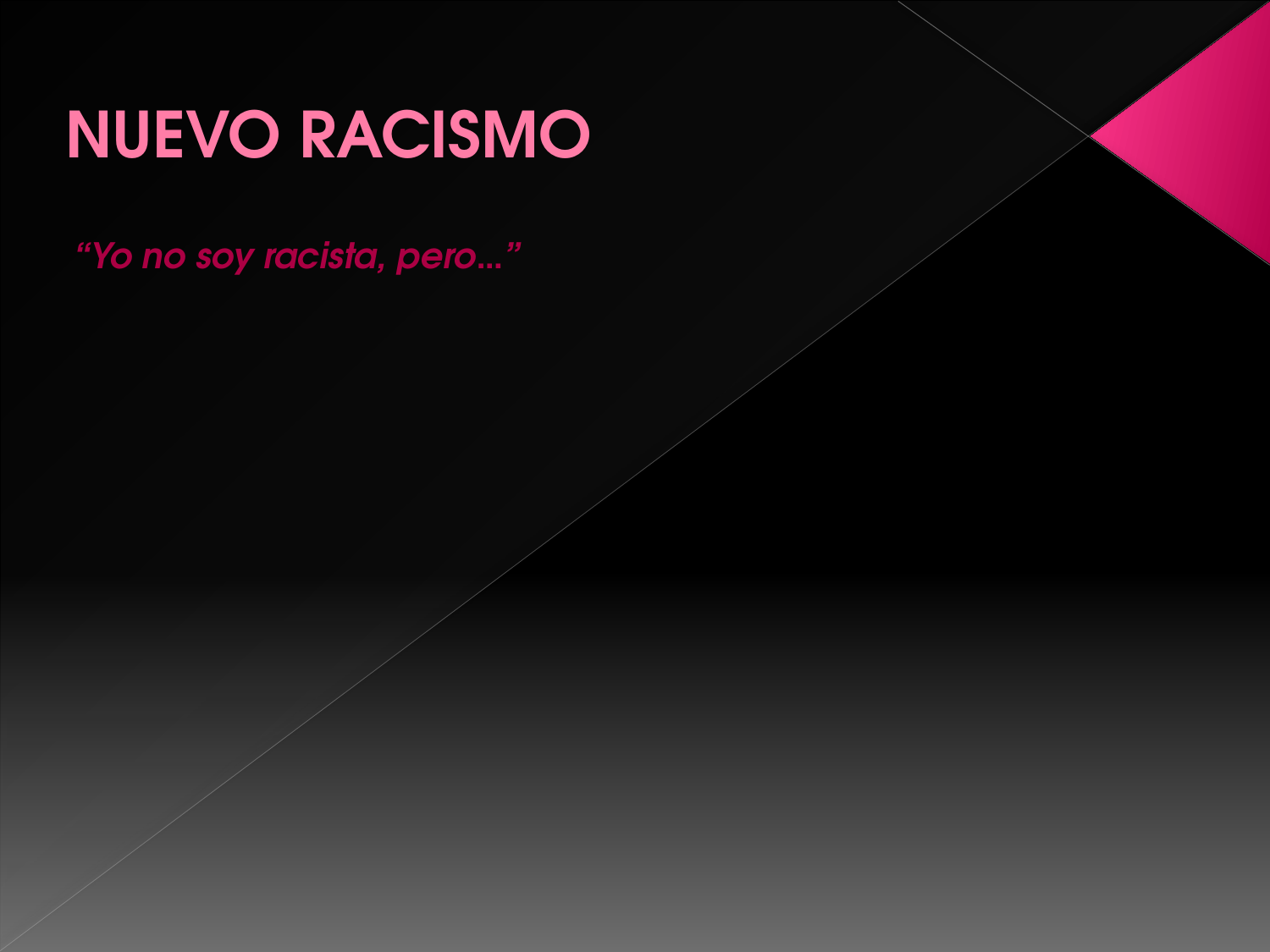

# NUEVO RACISMO
“Yo no soy racista, pero…”